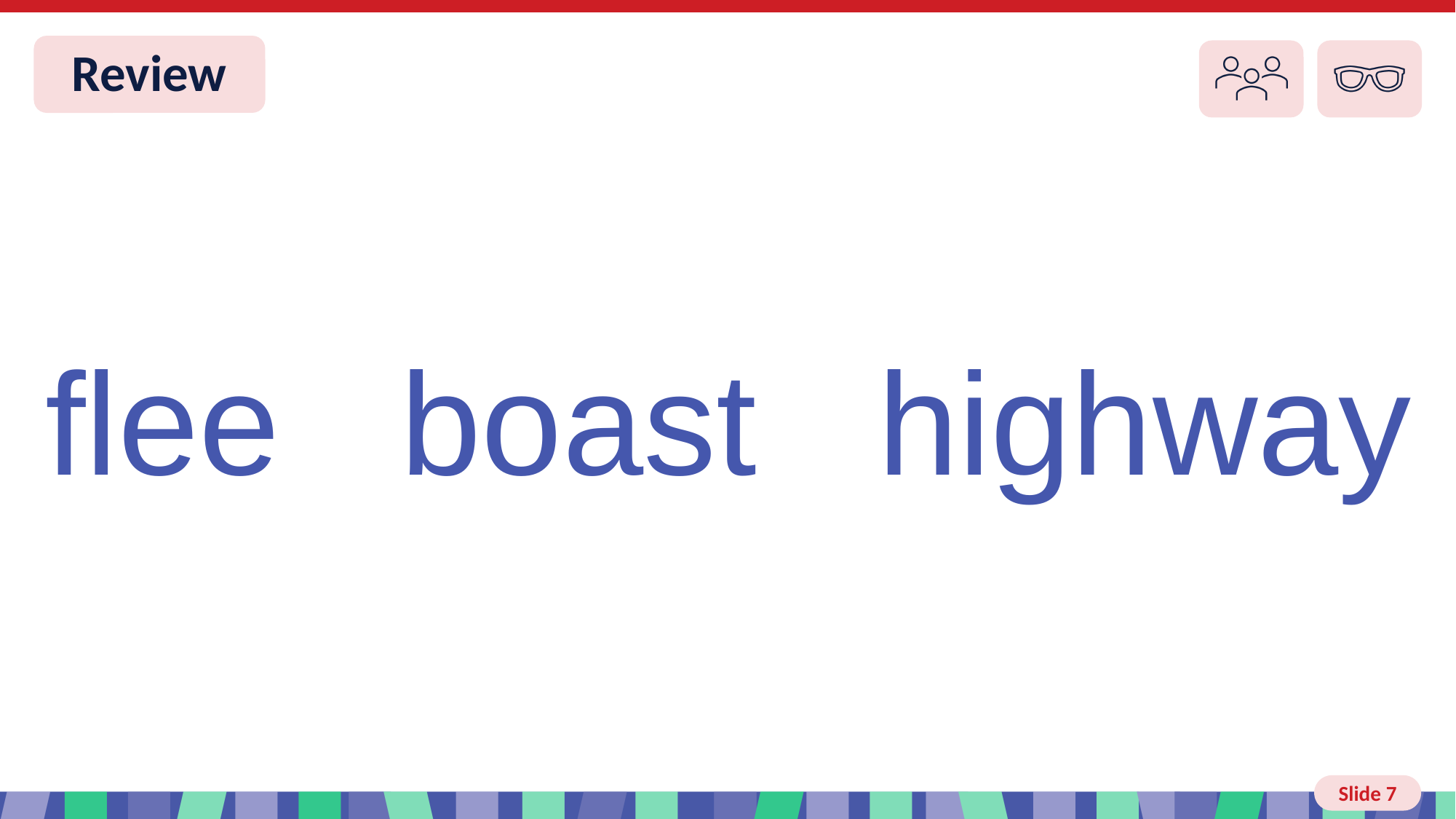

# Slide 7 Review You do
flee   boast   highway